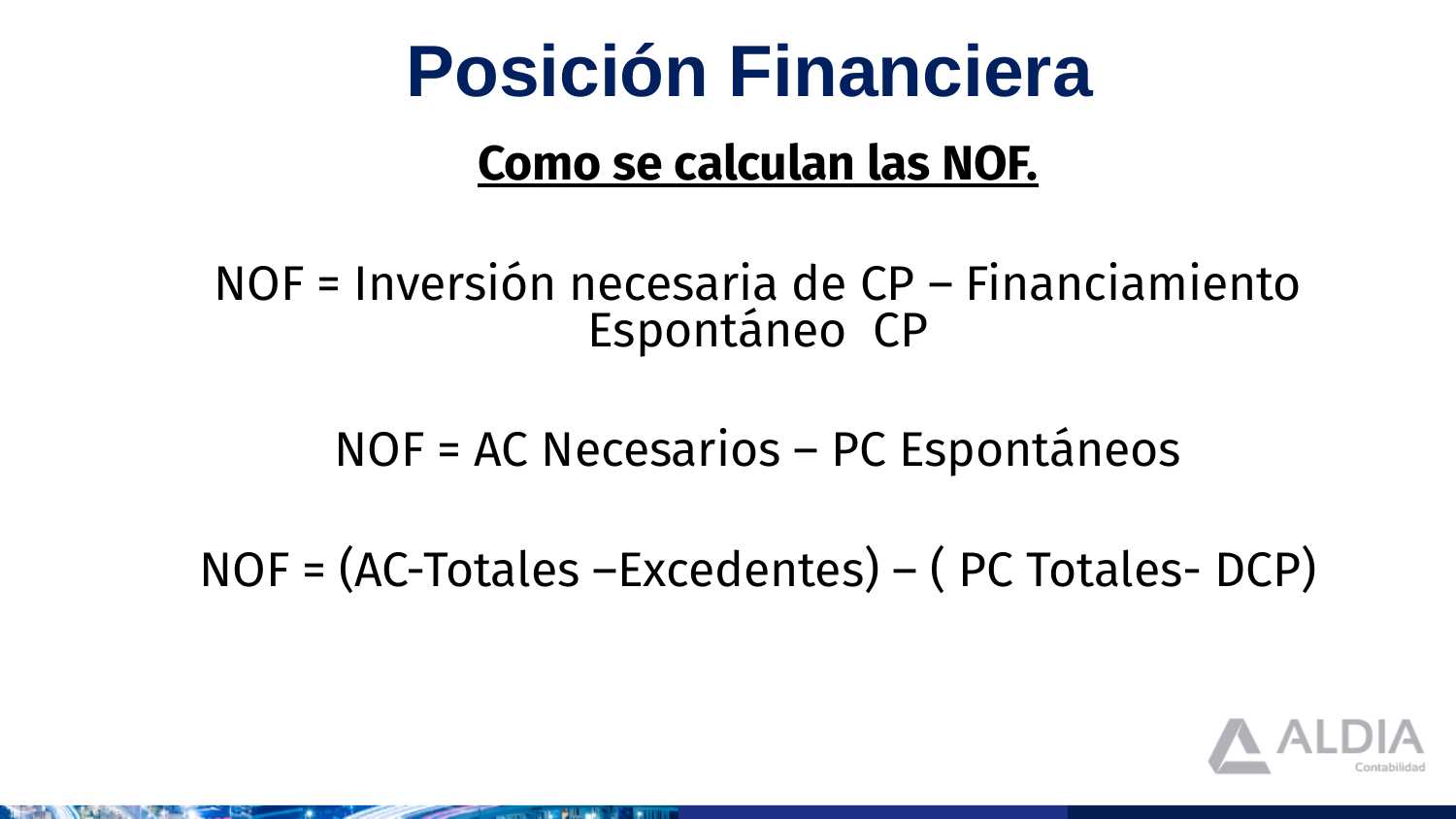

# Posición Financiera
Como se calculan las NOF.

NOF = Inversión necesaria de CP – Financiamiento Espontáneo  CP

NOF = AC Necesarios – PC Espontáneos

NOF = (AC-Totales –Excedentes) – ( PC Totales- DCP)